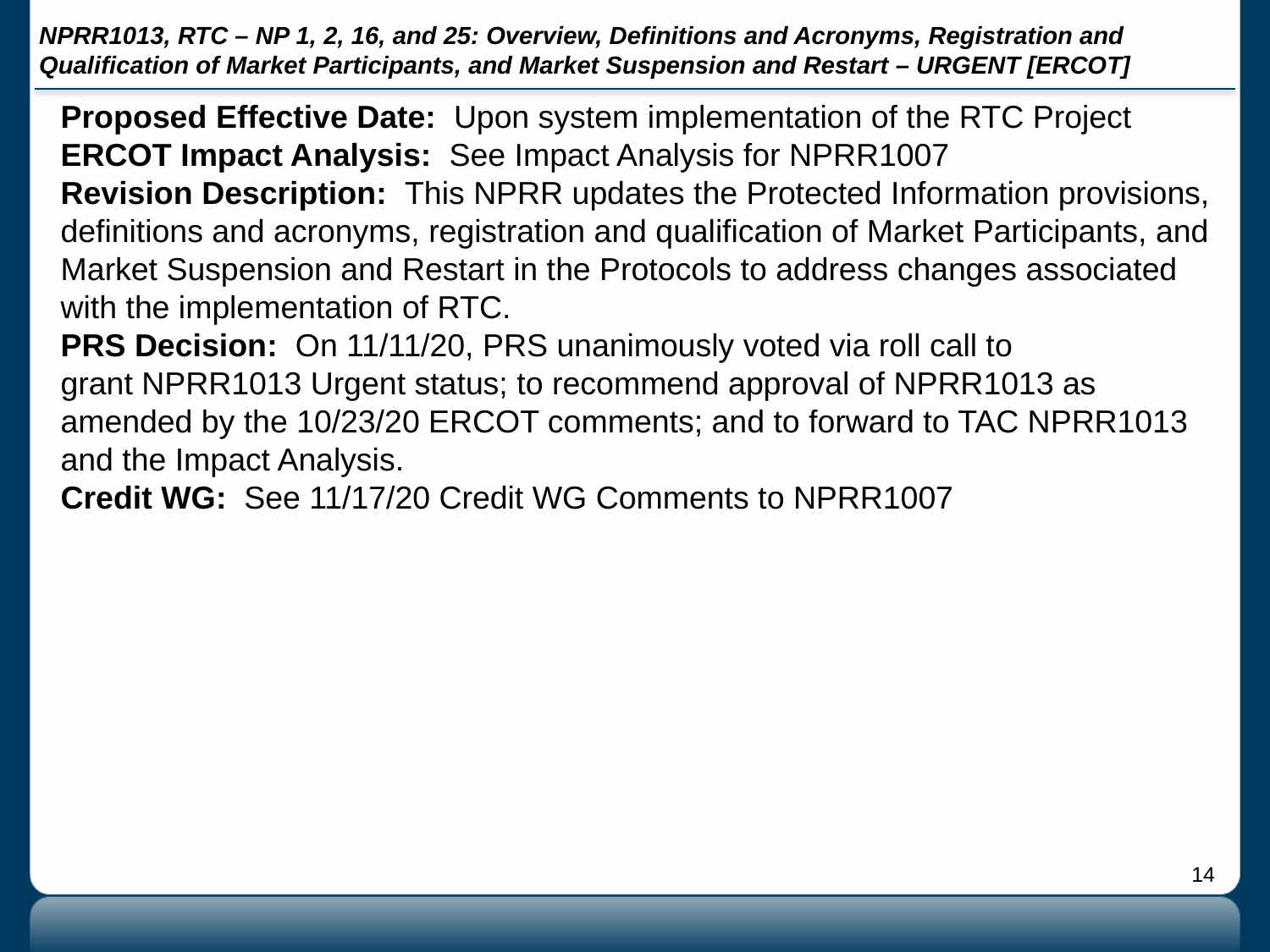

# NPRR1013, RTC – NP 1, 2, 16, and 25: Overview, Definitions and Acronyms, Registration and Qualification of Market Participants, and Market Suspension and Restart – URGENT [ERCOT]
Proposed Effective Date:  Upon system implementation of the RTC Project
ERCOT Impact Analysis:  See Impact Analysis for NPRR1007
Revision Description:  This NPRR updates the Protected Information provisions, definitions and acronyms, registration and qualification of Market Participants, and Market Suspension and Restart in the Protocols to address changes associated with the implementation of RTC.
PRS Decision:  On 11/11/20, PRS unanimously voted via roll call to grant NPRR1013 Urgent status; to recommend approval of NPRR1013 as amended by the 10/23/20 ERCOT comments; and to forward to TAC NPRR1013 and the Impact Analysis.
Credit WG:  See 11/17/20 Credit WG Comments to NPRR1007